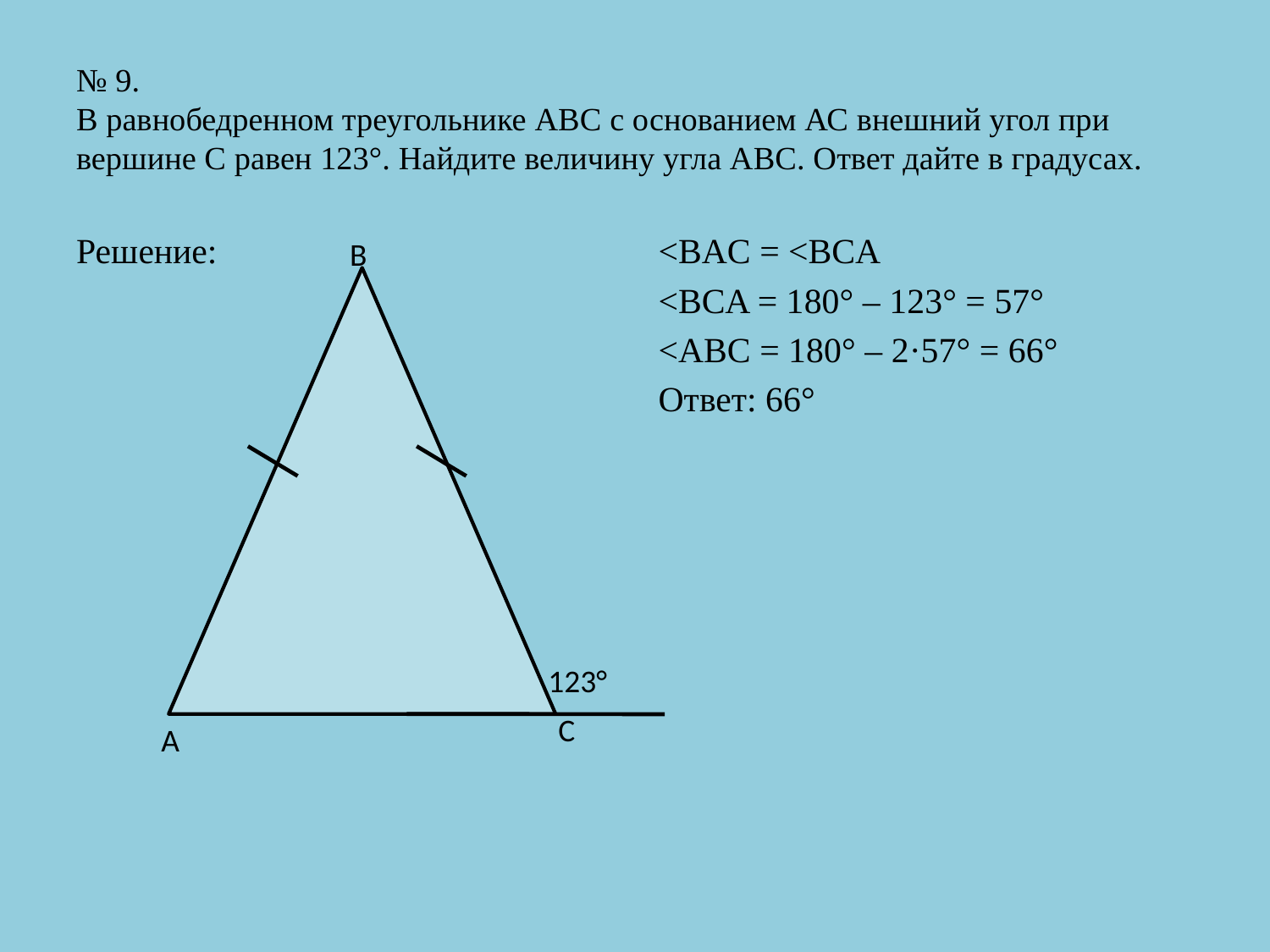

# № 9. В равнобедренном треугольнике АВС с основанием АС внешний угол при вершине С равен 123°. Найдите величину угла АВС. Ответ дайте в градусах.
Решение:
<BAC = <BCA
<BCA = 180° – 123° = 57°
<ABC = 180° – 2·57° = 66°
Ответ: 66°
В

123°
С
А